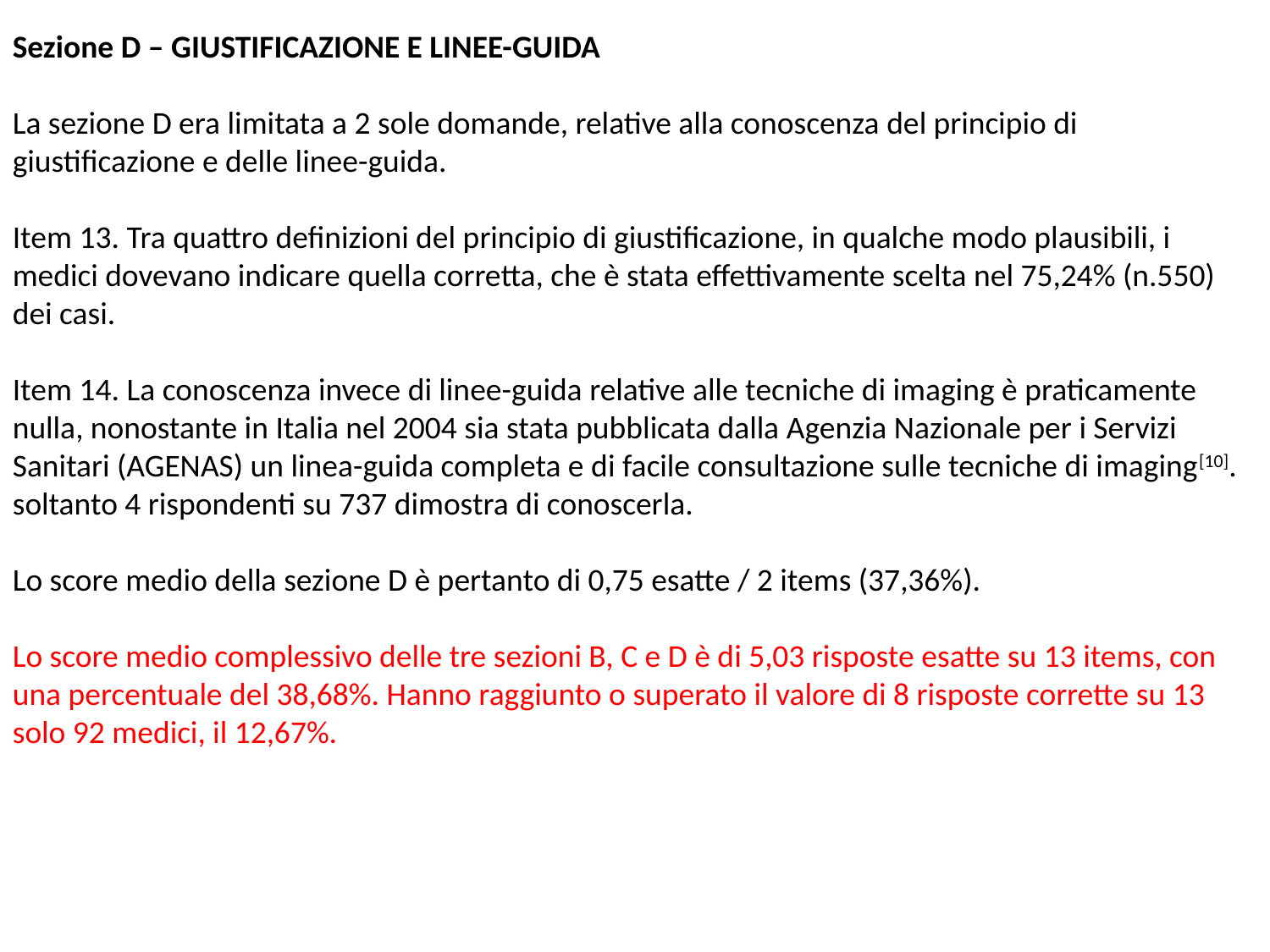

Sezione D – GIUSTIFICAZIONE E LINEE-GUIDA 
La sezione D era limitata a 2 sole domande, relative alla conoscenza del principio di giustificazione e delle linee-guida. 
Item 13. Tra quattro definizioni del principio di giustificazione, in qualche modo plausibili, i medici dovevano indicare quella corretta, che è stata effettivamente scelta nel 75,24% (n.550) dei casi. 
Item 14. La conoscenza invece di linee-guida relative alle tecniche di imaging è praticamente nulla, nonostante in Italia nel 2004 sia stata pubblicata dalla Agenzia Nazionale per i Servizi Sanitari (AGENAS) un linea-guida completa e di facile consultazione sulle tecniche di imaging[10]. soltanto 4 rispondenti su 737 dimostra di conoscerla. 
Lo score medio della sezione D è pertanto di 0,75 esatte / 2 items (37,36%). 
Lo score medio complessivo delle tre sezioni B, C e D è di 5,03 risposte esatte su 13 items, con una percentuale del 38,68%. Hanno raggiunto o superato il valore di 8 risposte corrette su 13 solo 92 medici, il 12,67%.